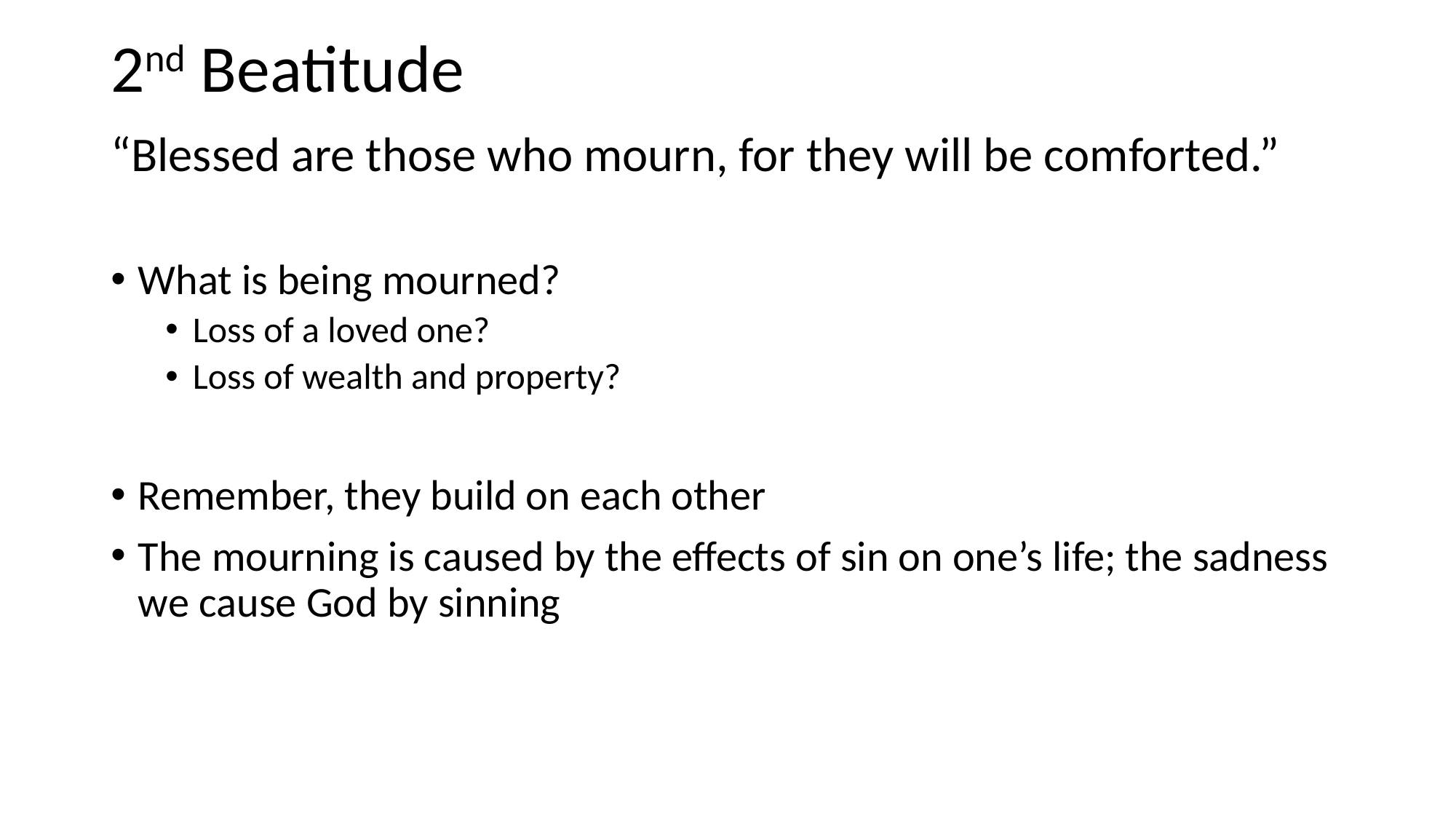

# 2nd Beatitude
“Blessed are those who mourn, for they will be comforted.”

What is being mourned?
Loss of a loved one?
Loss of wealth and property?

Remember, they build on each other
The mourning is caused by the effects of sin on one’s life; the sadness we cause God by sinning